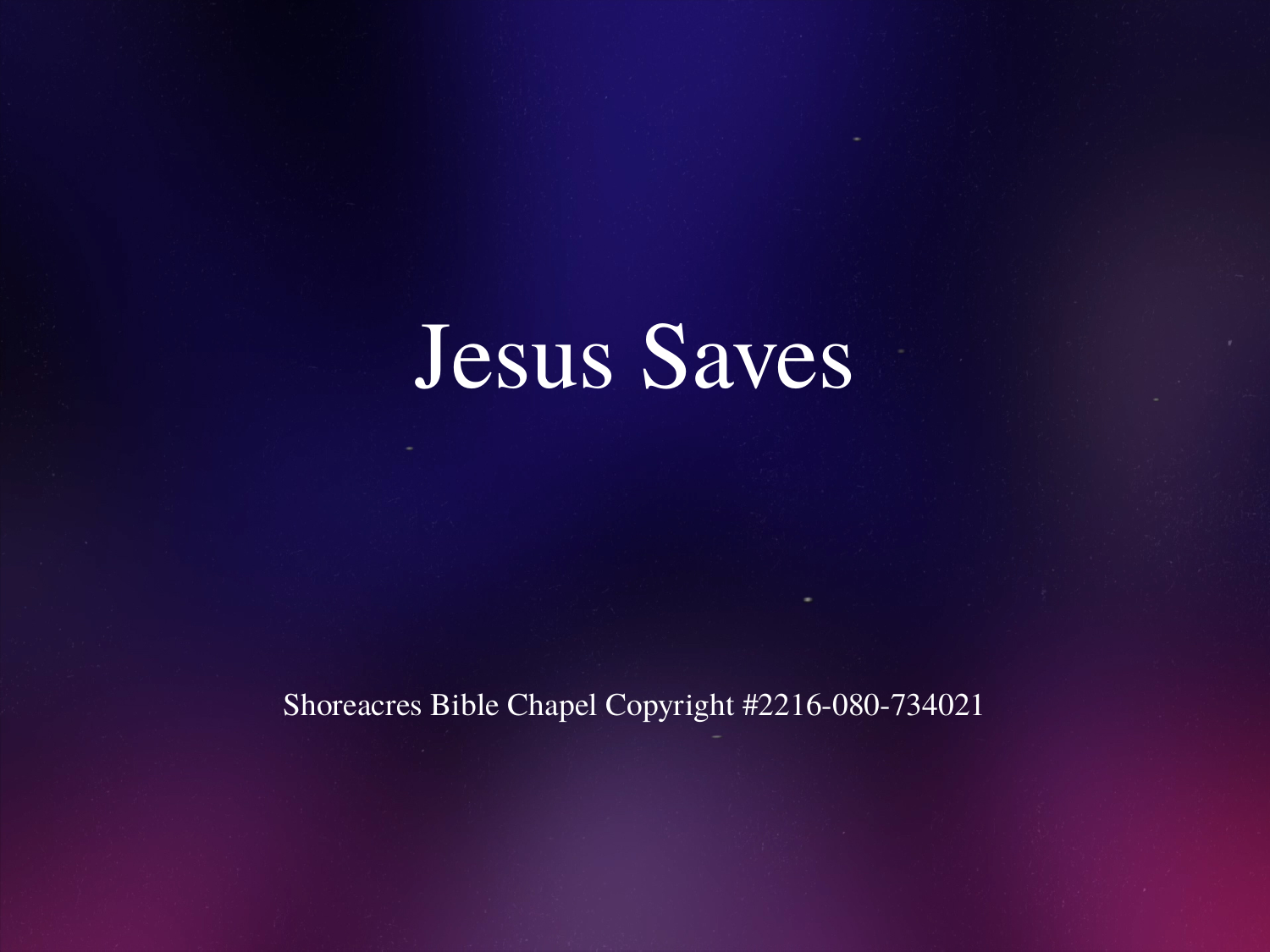

# Jesus Saves
Shoreacres Bible Chapel Copyright #2216-080-734021